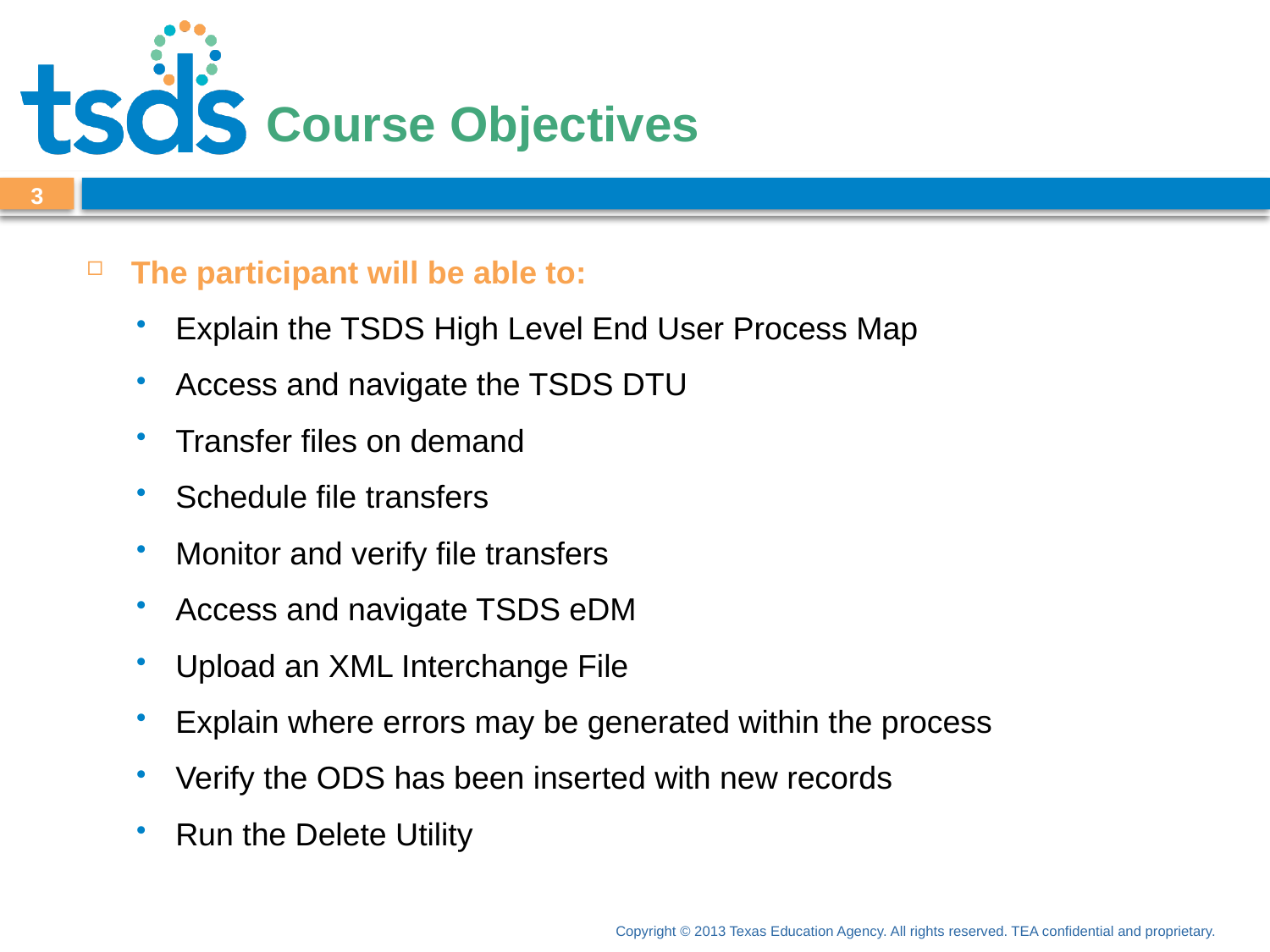

# Course Objectives
3
The participant will be able to:
Explain the TSDS High Level End User Process Map
Access and navigate the TSDS DTU
Transfer files on demand
Schedule file transfers
Monitor and verify file transfers
Access and navigate TSDS eDM
Upload an XML Interchange File
Explain where errors may be generated within the process
Verify the ODS has been inserted with new records
Run the Delete Utility